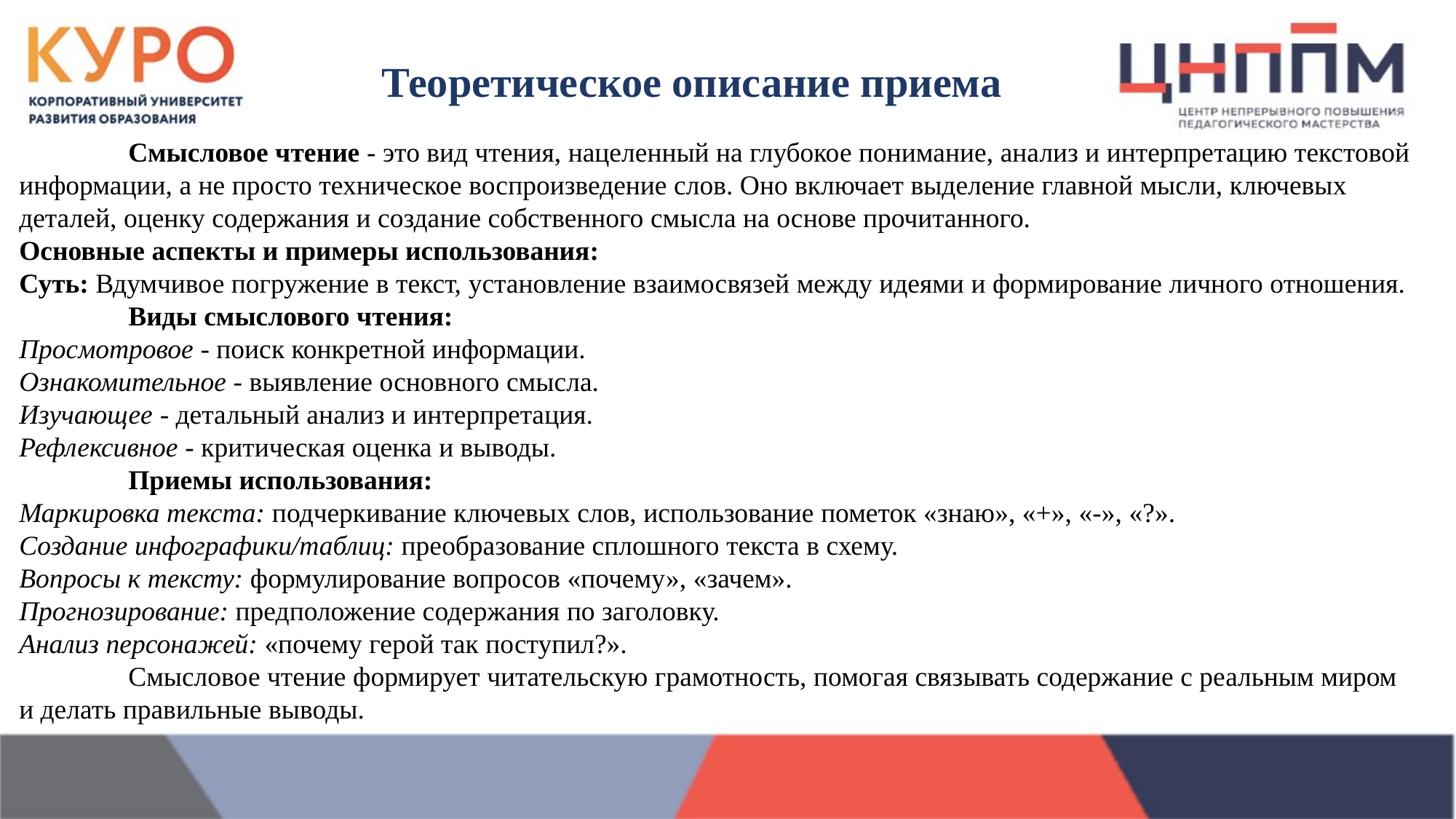

Теоретическое описание приема
	Смысловое чтение - это вид чтения, нацеленный на глубокое понимание, анализ и интерпретацию текстовой информации, а не просто техническое воспроизведение слов. Оно включает выделение главной мысли, ключевых деталей, оценку содержания и создание собственного смысла на основе прочитанного.
Основные аспекты и примеры использования:
Суть: Вдумчивое погружение в текст, установление взаимосвязей между идеями и формирование личного отношения.
	Виды смыслового чтения:
Просмотровое - поиск конкретной информации.
Ознакомительное - выявление основного смысла.
Изучающее - детальный анализ и интерпретация.
Рефлексивное - критическая оценка и выводы.
	Приемы использования:
Маркировка текста: подчеркивание ключевых слов, использование пометок «знаю», «+», «-», «?».
Создание инфографики/таблиц: преобразование сплошного текста в схему.
Вопросы к тексту: формулирование вопросов «почему», «зачем».
Прогнозирование: предположение содержания по заголовку.
Анализ персонажей: «почему герой так поступил?».
	Смысловое чтение формирует читательскую грамотность, помогая связывать содержание с реальным миром и делать правильные выводы.